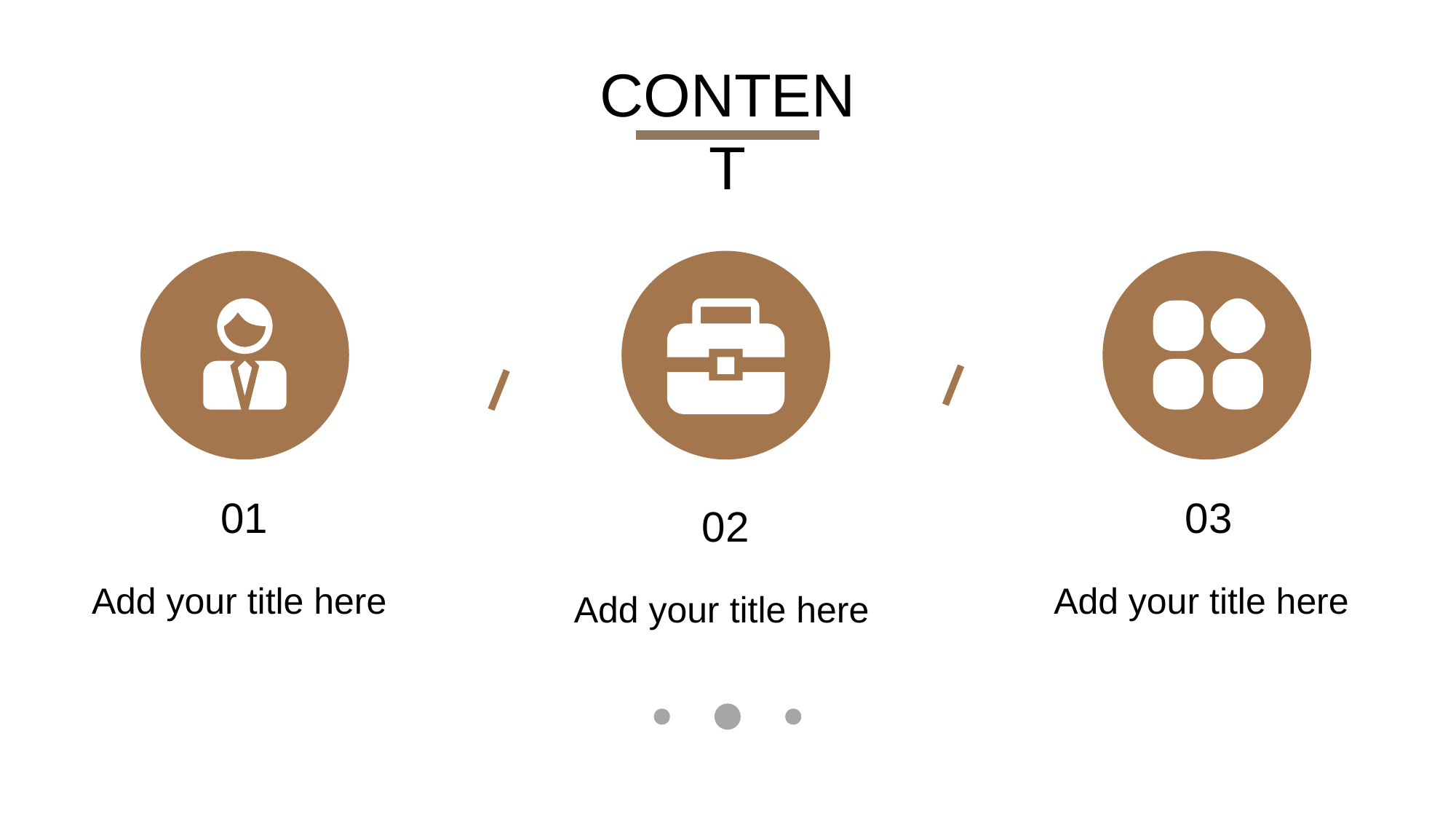

CONTENT

01
Add your title here

02
Add your title here

03
Add your title here